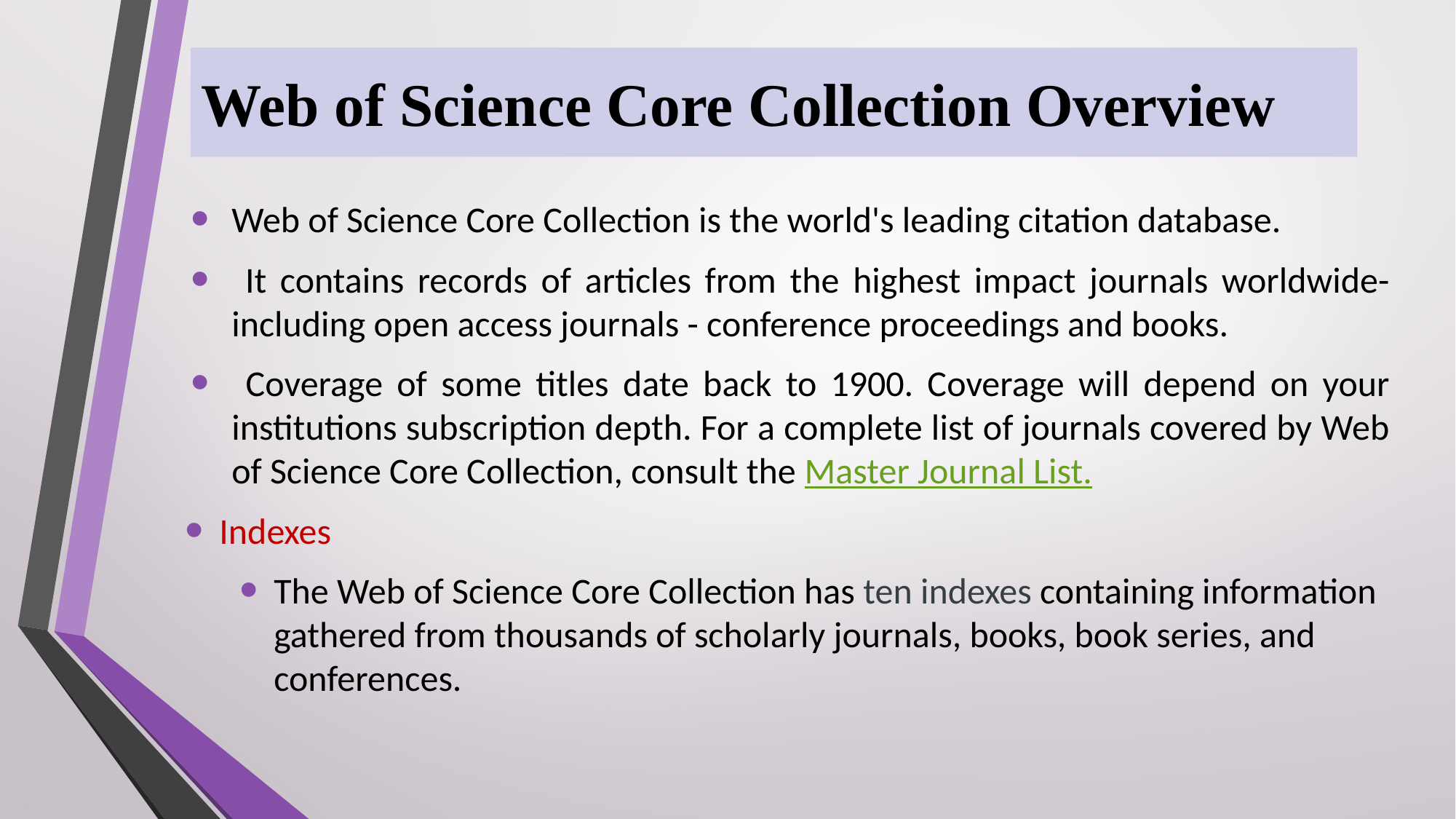

# Web of Science Core Collection Overview
Web of Science Core Collection is the world's leading citation database.
 It contains records of articles from the highest impact journals worldwide-including open access journals - conference proceedings and books.
 Coverage of some titles date back to 1900. Coverage will depend on your institutions subscription depth. For a complete list of journals covered by Web of Science Core Collection, consult the Master Journal List.
Indexes
The Web of Science Core Collection has ten indexes containing information gathered from thousands of scholarly journals, books, book series, and conferences.